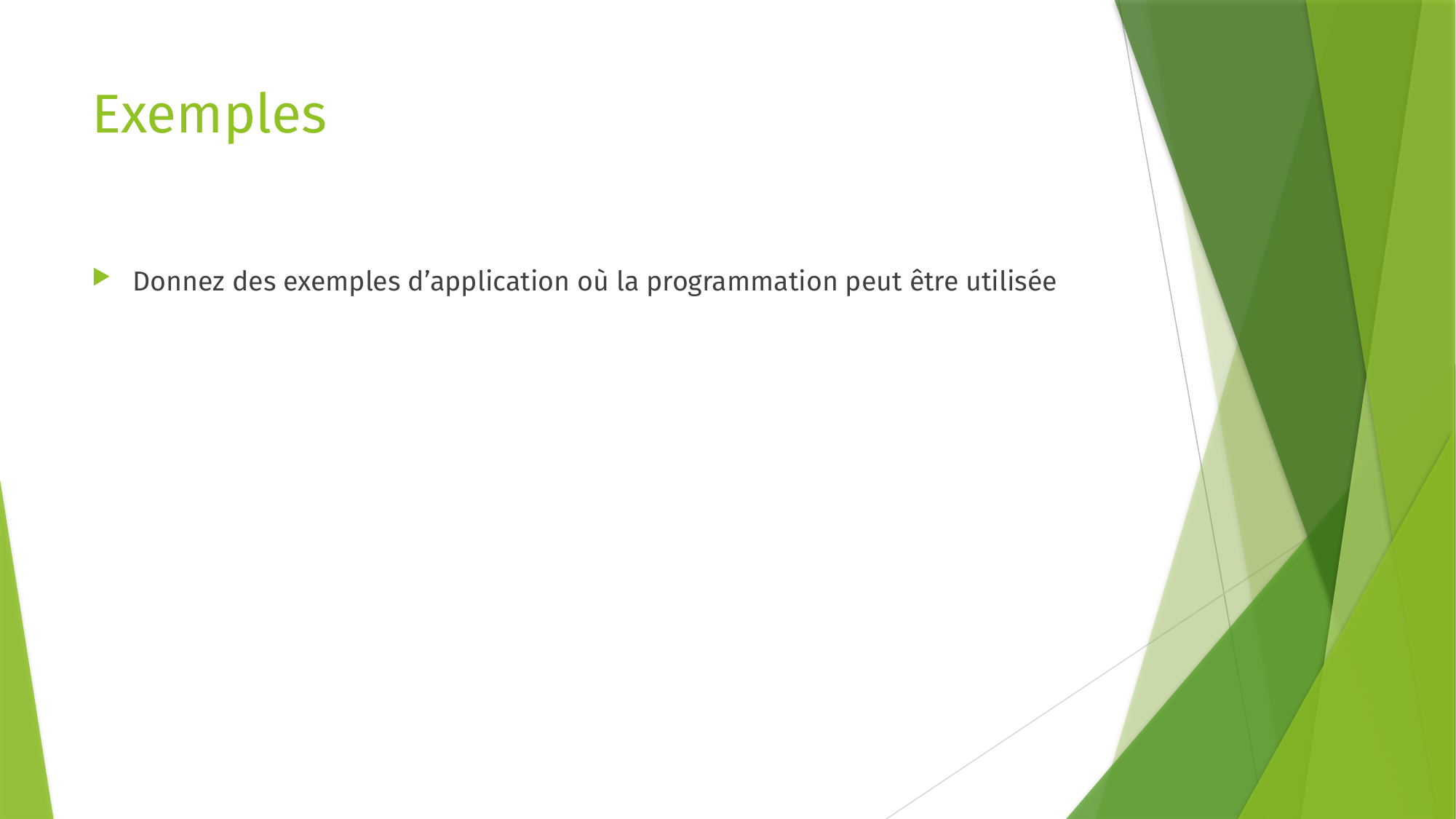

# Exemples
Donnez des exemples d’application où la programmation peut être utilisée